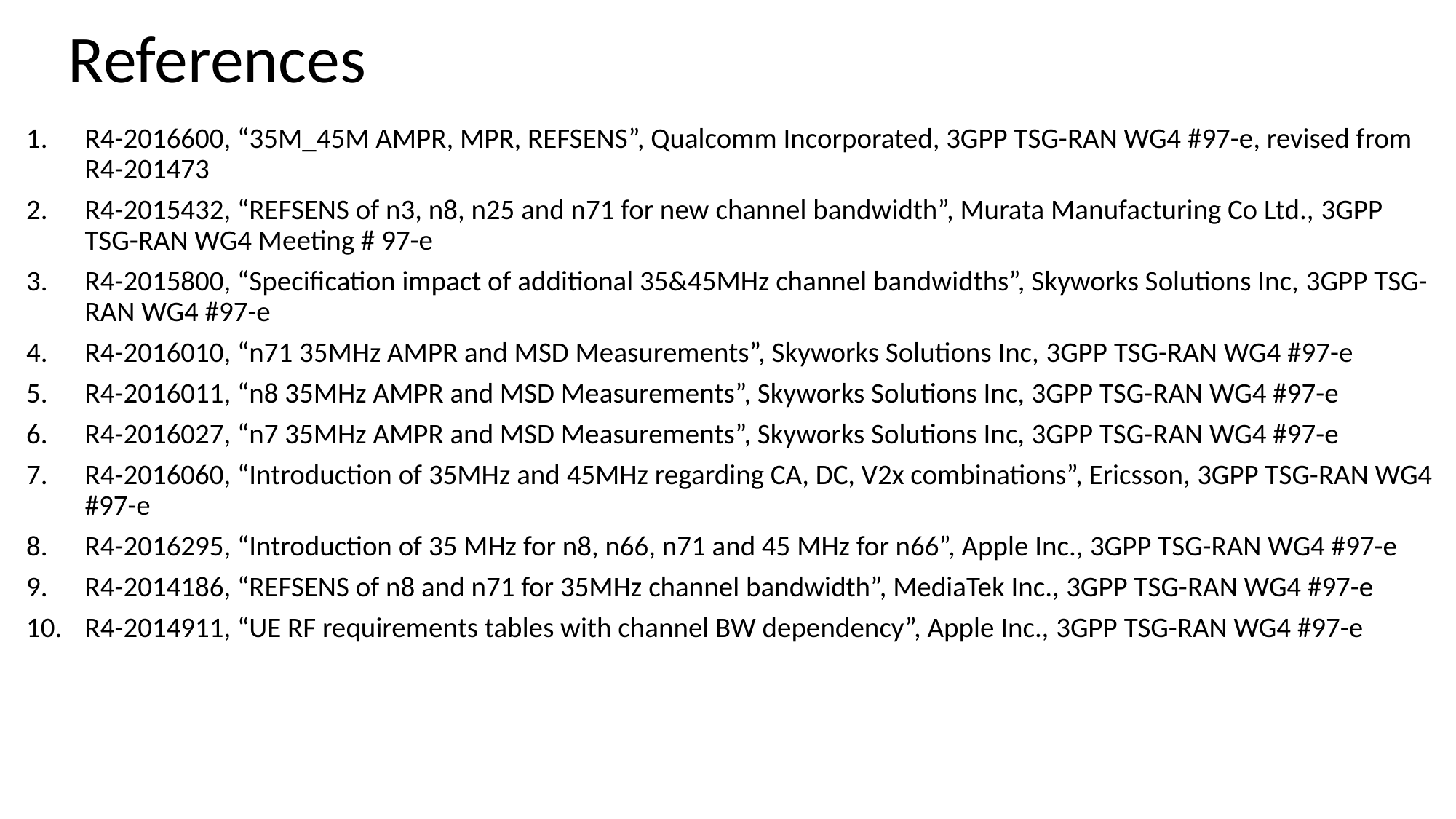

# References
R4-2016600, “35M_45M AMPR, MPR, REFSENS”, Qualcomm Incorporated, 3GPP TSG-RAN WG4 #97-e, revised from R4-201473
R4-2015432, “REFSENS of n3, n8, n25 and n71 for new channel bandwidth”, Murata Manufacturing Co Ltd., 3GPP TSG-RAN WG4 Meeting # 97-e
R4-2015800, “Specification impact of additional 35&45MHz channel bandwidths”, Skyworks Solutions Inc, 3GPP TSG-RAN WG4 #97-e
R4-2016010, “n71 35MHz AMPR and MSD Measurements”, Skyworks Solutions Inc, 3GPP TSG-RAN WG4 #97-e
R4-2016011, “n8 35MHz AMPR and MSD Measurements”, Skyworks Solutions Inc, 3GPP TSG-RAN WG4 #97-e
R4-2016027, “n7 35MHz AMPR and MSD Measurements”, Skyworks Solutions Inc, 3GPP TSG-RAN WG4 #97-e
R4-2016060, “Introduction of 35MHz and 45MHz regarding CA, DC, V2x combinations”, Ericsson, 3GPP TSG-RAN WG4 #97-e
R4-2016295, “Introduction of 35 MHz for n8, n66, n71 and 45 MHz for n66”, Apple Inc., 3GPP TSG-RAN WG4 #97-e
R4-2014186, “REFSENS of n8 and n71 for 35MHz channel bandwidth”, MediaTek Inc., 3GPP TSG-RAN WG4 #97-e
R4-2014911, “UE RF requirements tables with channel BW dependency”, Apple Inc., 3GPP TSG-RAN WG4 #97-e